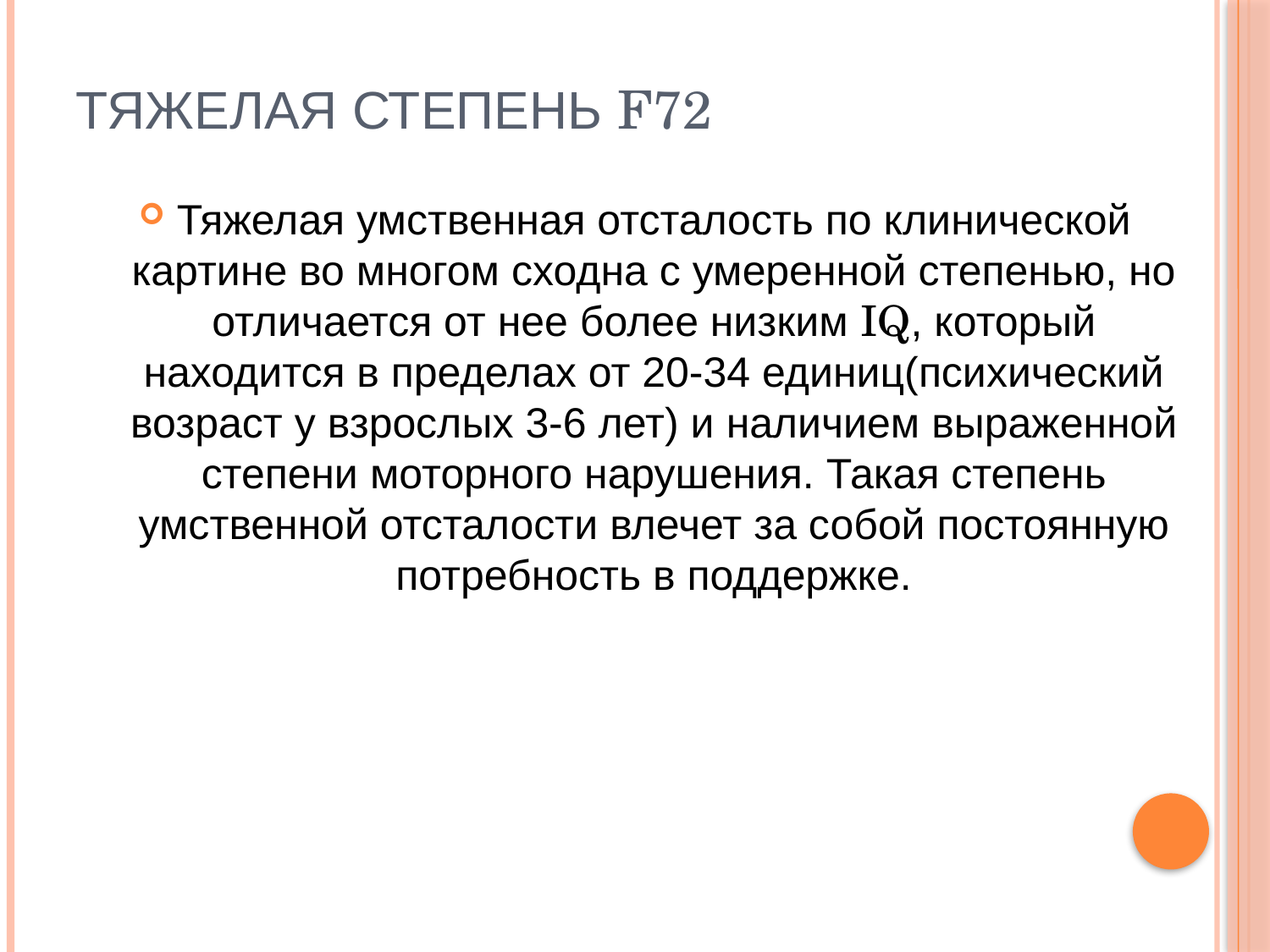

# Тяжелая степень F72
Тяжелая умственная отсталость по клинической картине во многом сходна с умеренной степенью, но отличается от нее более низким IQ, который находится в пределах от 20-34 единиц(психический возраст у взрослых 3-6 лет) и наличием выраженной степени моторного нарушения. Такая степень умственной отсталости влечет за собой постоянную потребность в поддержке.